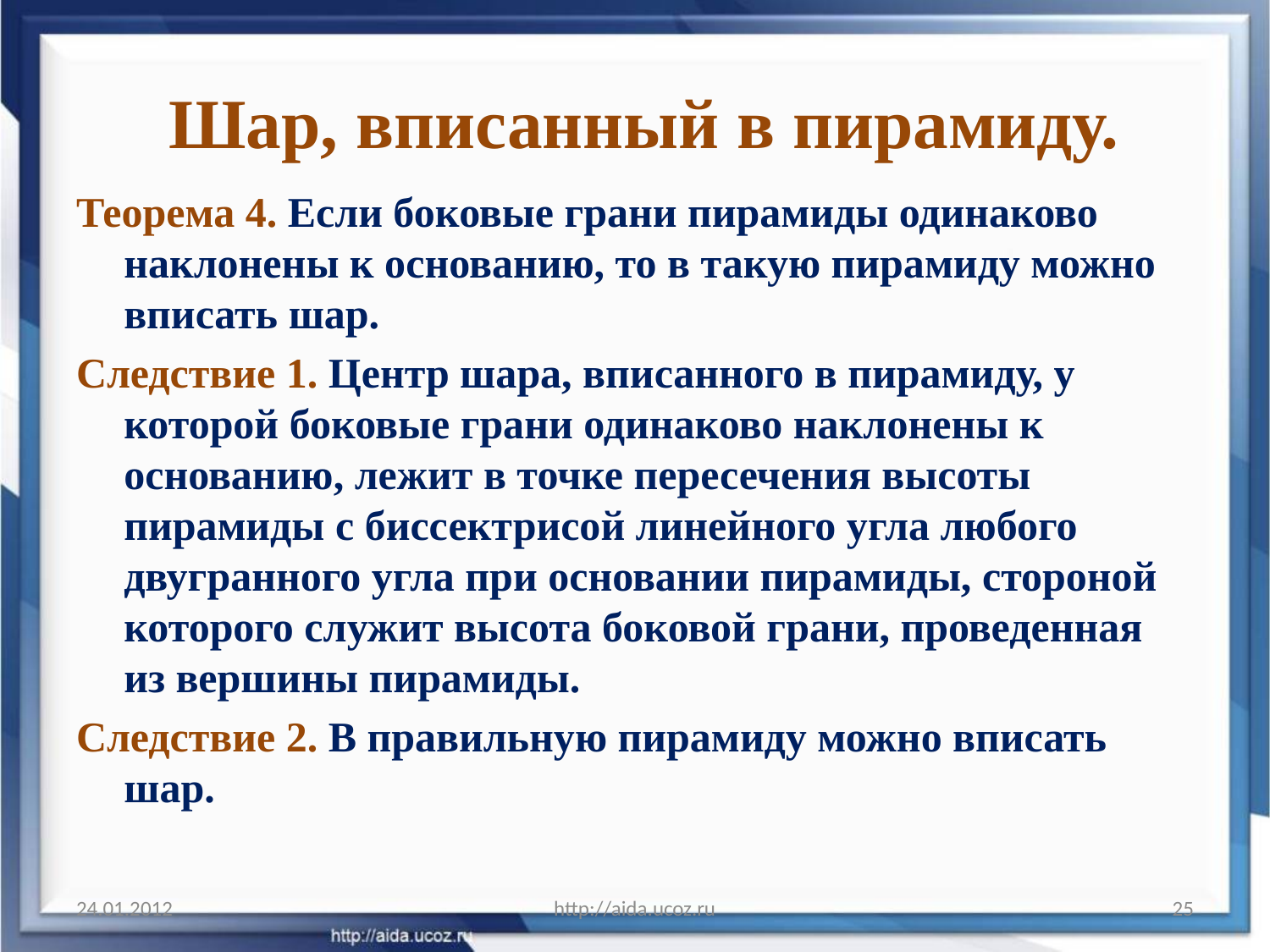

# Шар, вписанный в пирамиду.
Теорема 4. Если боковые грани пирамиды одинаково наклонены к основанию, то в такую пирамиду можно вписать шар.
Следствие 1. Центр шара, вписанного в пирамиду, у которой боковые грани одинаково наклонены к основанию, лежит в точке пересечения высоты пирамиды с биссектрисой линейного угла любого двугранного угла при основании пирамиды, стороной которого служит высота боковой грани, проведенная из вершины пирамиды.
Следствие 2. В правильную пирамиду можно вписать шар.
24.01.2012
http://aida.ucoz.ru
25